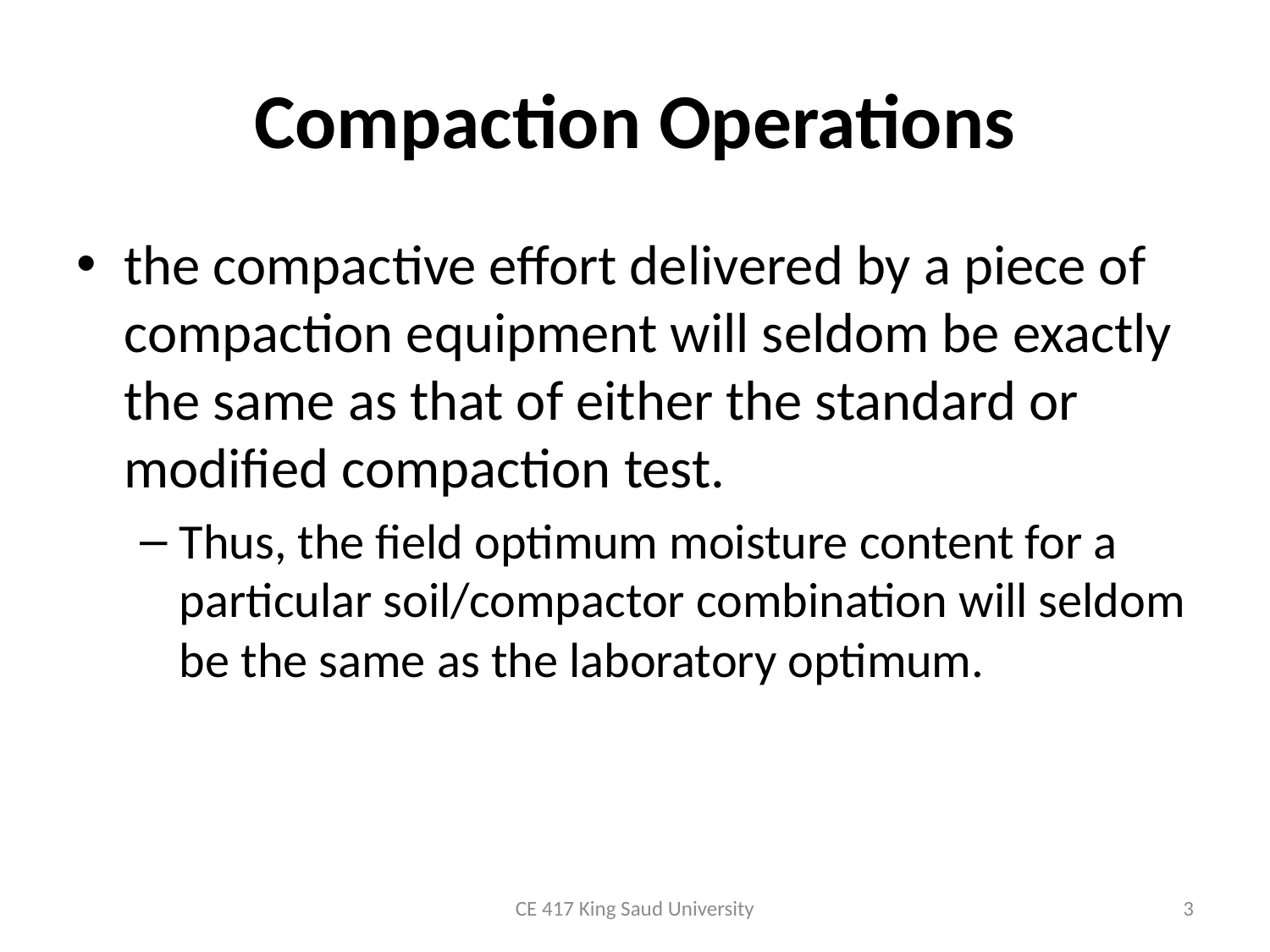

# Compaction Operations
the compactive effort delivered by a piece of compaction equipment will seldom be exactly the same as that of either the standard or modified compaction test.
Thus, the field optimum moisture content for a particular soil/compactor combination will seldom be the same as the laboratory optimum.
CE 417 King Saud University
3